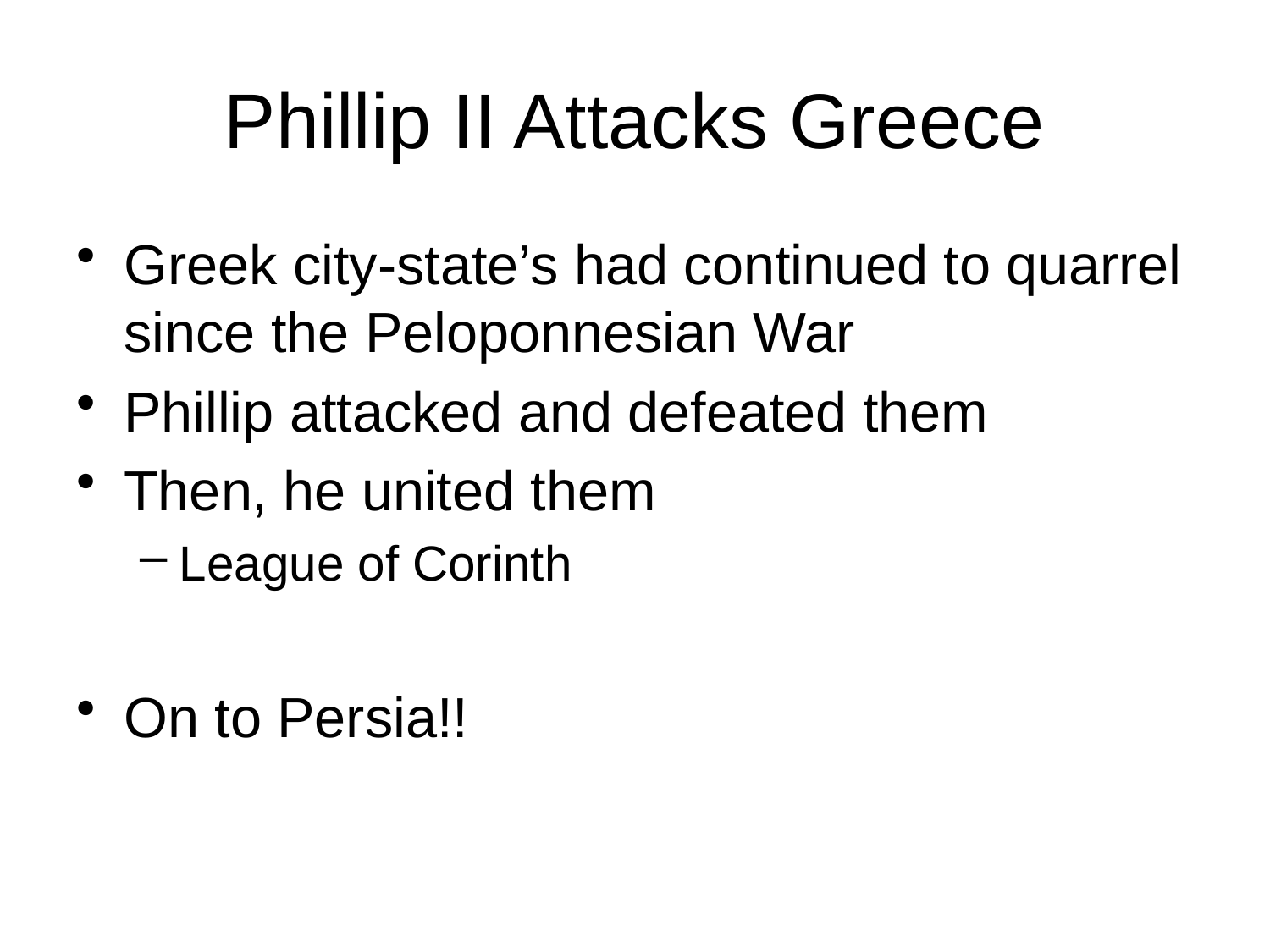

# Phillip II Attacks Greece
Greek city-state’s had continued to quarrel since the Peloponnesian War
Phillip attacked and defeated them
Then, he united them
League of Corinth

On to Persia!!